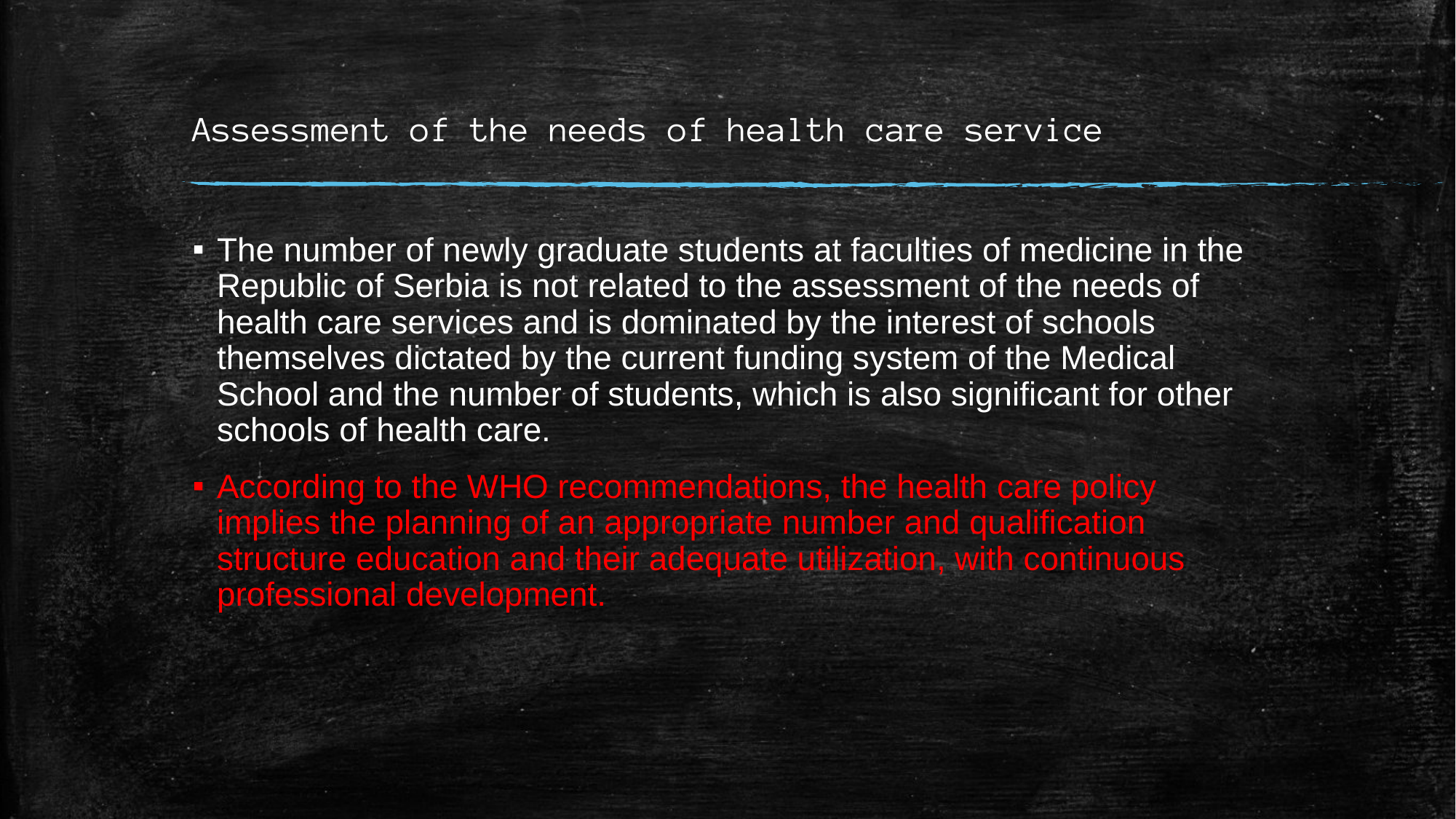

# Assessment of the needs of health care service
The number of newly graduate students at faculties of medicine in the Republic of Serbia is not related to the assessment of the needs of health care services and is dominated by the interest of schools themselves dictated by the current funding system of the Medical School and the number of students, which is also signiﬁcant for other schools of health care.
According to the WHO recommendations, the health care policy implies the planning of an appropriate number and qualiﬁcation structure education and their adequate utilization, with continuous professional development.